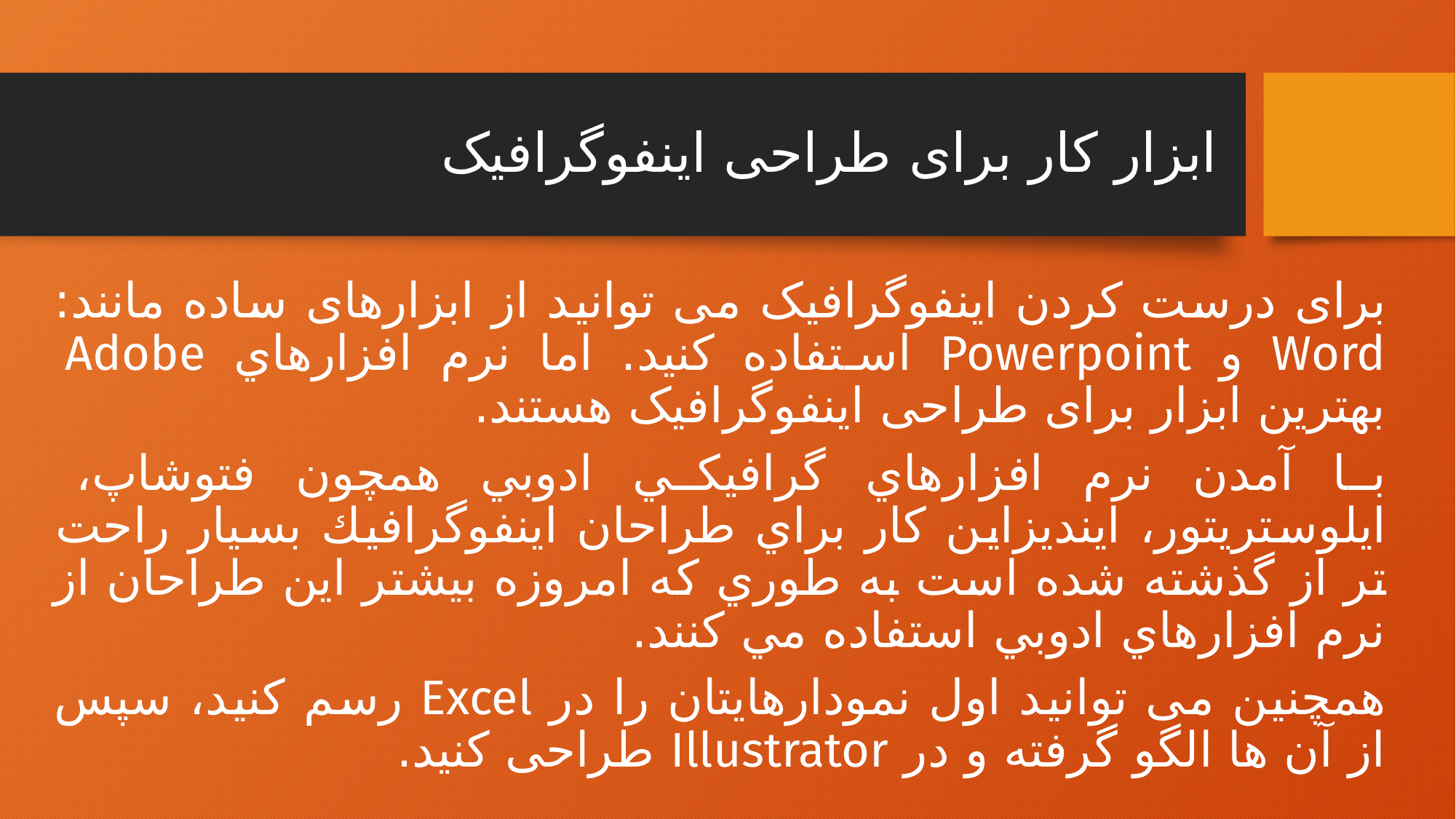

# ابزار کار برای طراحی اینفوگرافیک
برای درست کردن اینفوگرافیک می توانید از ابزارهای ساده مانند: Word و Powerpoint استفاده کنید. اما نرم افزارهاي Adobe بهترین ابزار برای طراحی اینفوگرافیک هستند.
با آمدن نرم افزارهاي گرافيكي ادوبي همچون فتوشاپ، ايلوستريتور، اينديزاين كار براي طراحان اينفوگرافيك بسيار راحت تر از گذشته شده است به طوري كه امروزه بيشتر اين طراحان از نرم افزارهاي ادوبي استفاده مي كنند.
همچنین می توانید اول نمودارهایتان را در Excel رسم کنید، سپس از آن ها الگو گرفته و در Illustrator طراحی کنید.